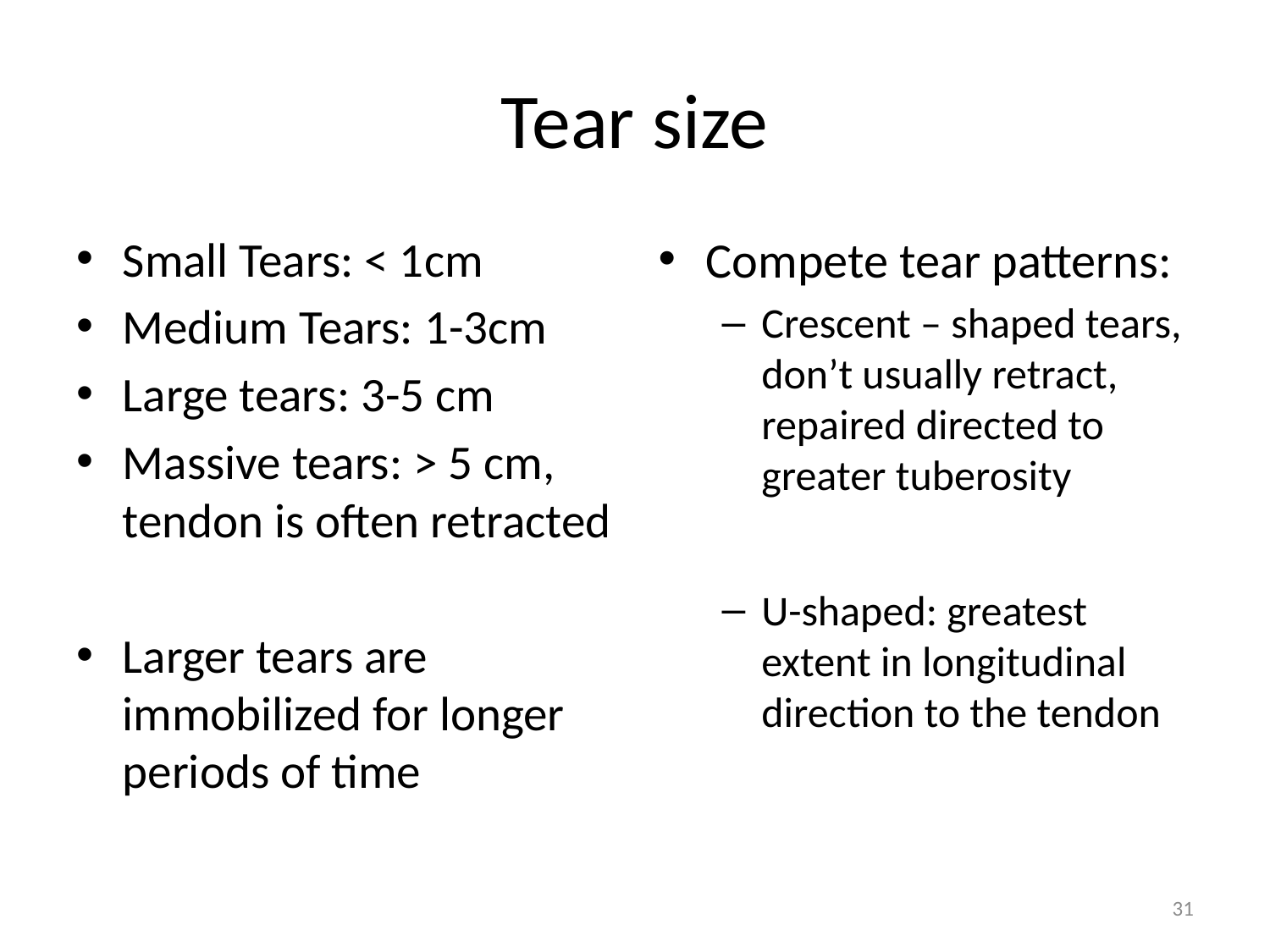

# Tear size
Small Tears: < 1cm
Medium Tears: 1-3cm
Large tears: 3-5 cm
Massive tears: > 5 cm, tendon is often retracted

Larger tears are immobilized for longer periods of time
Compete tear patterns:
Crescent – shaped tears, don’t usually retract, repaired directed to greater tuberosity

U-shaped: greatest extent in longitudinal direction to the tendon
31